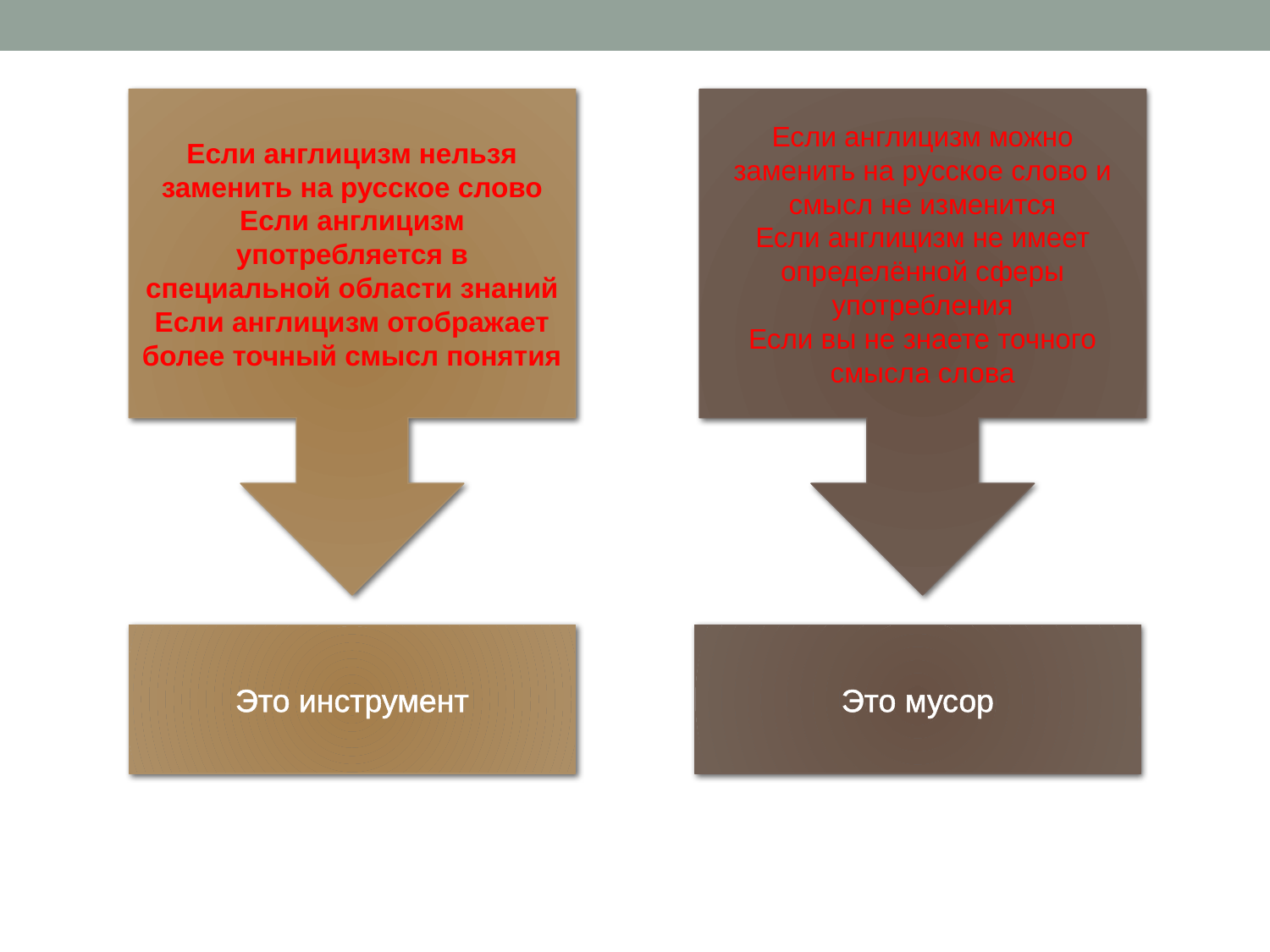

Если англицизм нельзя заменить на русское слово
Если англицизм употребляется в специальной области знаний
Если англицизм отображает более точный смысл понятия
Если англицизм можно заменить на русское слово и смысл не изменится
Если англицизм не имеет определённой сферы употребления
Если вы не знаете точного смысла слова
Это инструмент
Это мусор